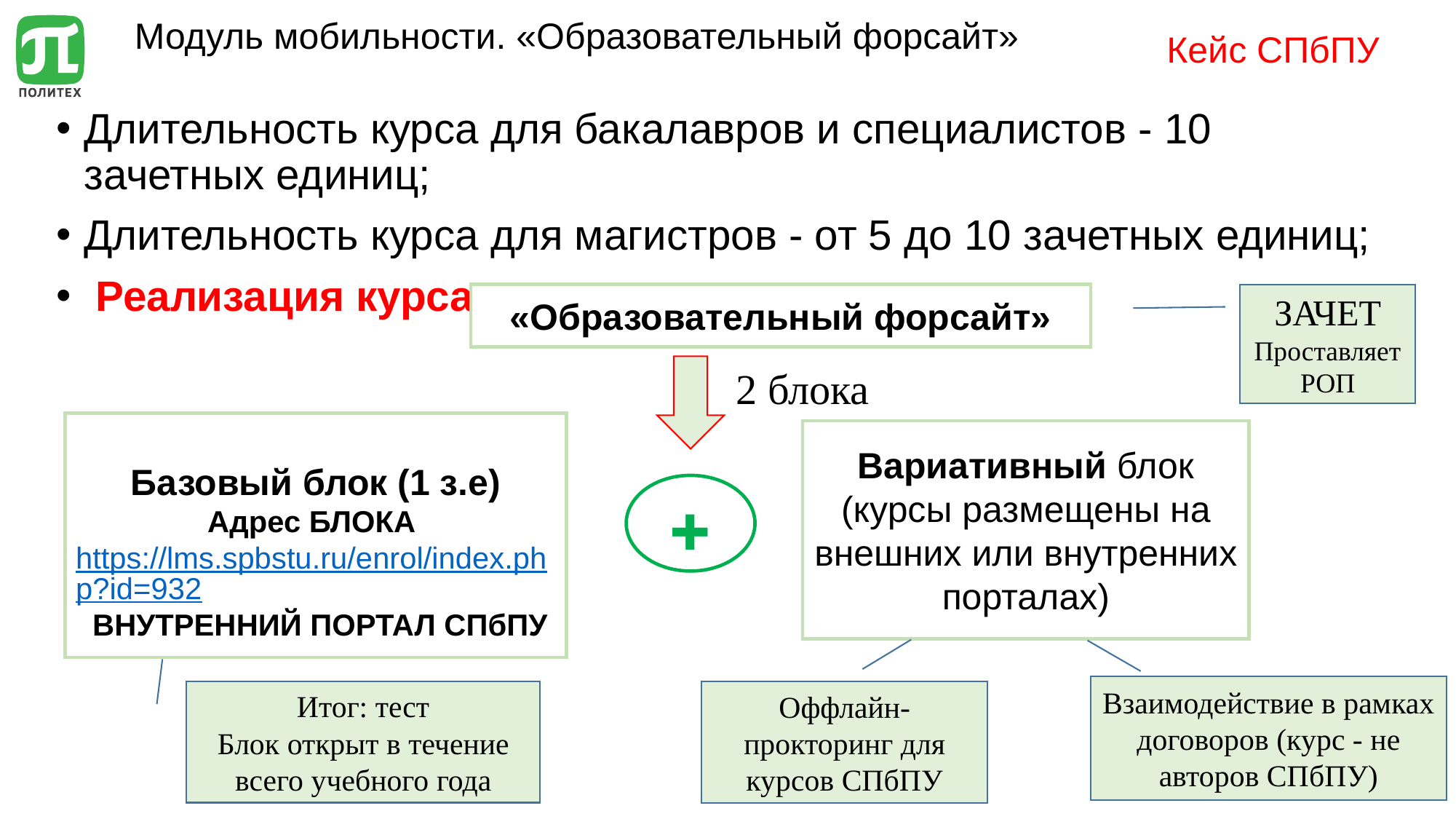

# Модуль мобильности. «Образовательный форсайт»
Кейс СПбПУ
Длительность курса для бакалавров и специалистов - 10 зачетных единиц;
Длительность курса для магистров - от 5 до 10 зачетных единиц;
 Реализация курса

ЗАЧЕТ
Проставляет РОП
«Образовательный форсайт»

2 блока
Базовый блок (1 з.е)
Адрес БЛОКА https://lms.spbstu.ru/enrol/index.php?id=932
 ВНУТРЕННИЙ ПОРТАЛ СПбПУ
Вариативный блок (курсы размещены на внешних или внутренних порталах)
+
Взаимодействие в рамках договоров (курс - не авторов СПбПУ)
Итог: тест
Блок открыт в течение всего учебного года
Оффлайн-прокторинг для курсов СПбПУ